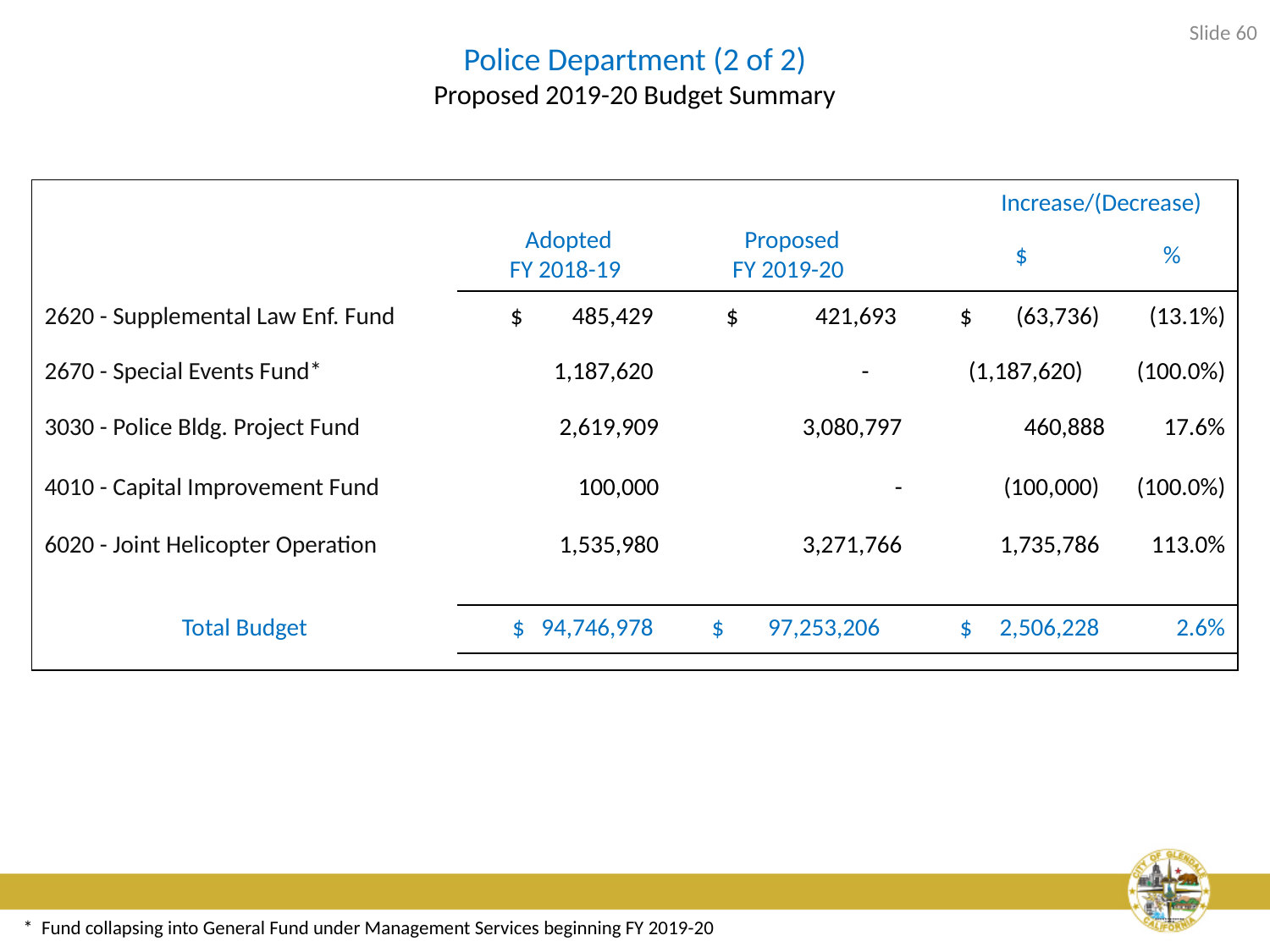

Slide 60
# Police Department (2 of 2) Proposed 2019-20 Budget Summary
|  | Adopted FY 2018-19 | Proposed FY 2019-20 | Increase/(Decrease) |  |
| --- | --- | --- | --- | --- |
|  |  |  | $ | % |
| 2620 - Supplemental Law Enf. Fund | $ 485,429 | $ 421,693 | $ (63,736) | (13.1%) |
| 2670 - Special Events Fund\* | 1,187,620 | - | (1,187,620) | (100.0%) |
| 3030 - Police Bldg. Project Fund | 2,619,909 | 3,080,797 | 460,888 | 17.6% |
| 4010 - Capital Improvement Fund | 100,000 | - | (100,000) | (100.0%) |
| 6020 - Joint Helicopter Operation | 1,535,980 | 3,271,766 | 1,735,786 | 113.0% |
|  |  |  |  |  |
| Total Budget | $ 94,746,978 | $ 97,253,206 | $ 2,506,228 | 2.6% |
|  |  |  |  |  |
*  Fund collapsing into General Fund under Management Services beginning FY 2019-20